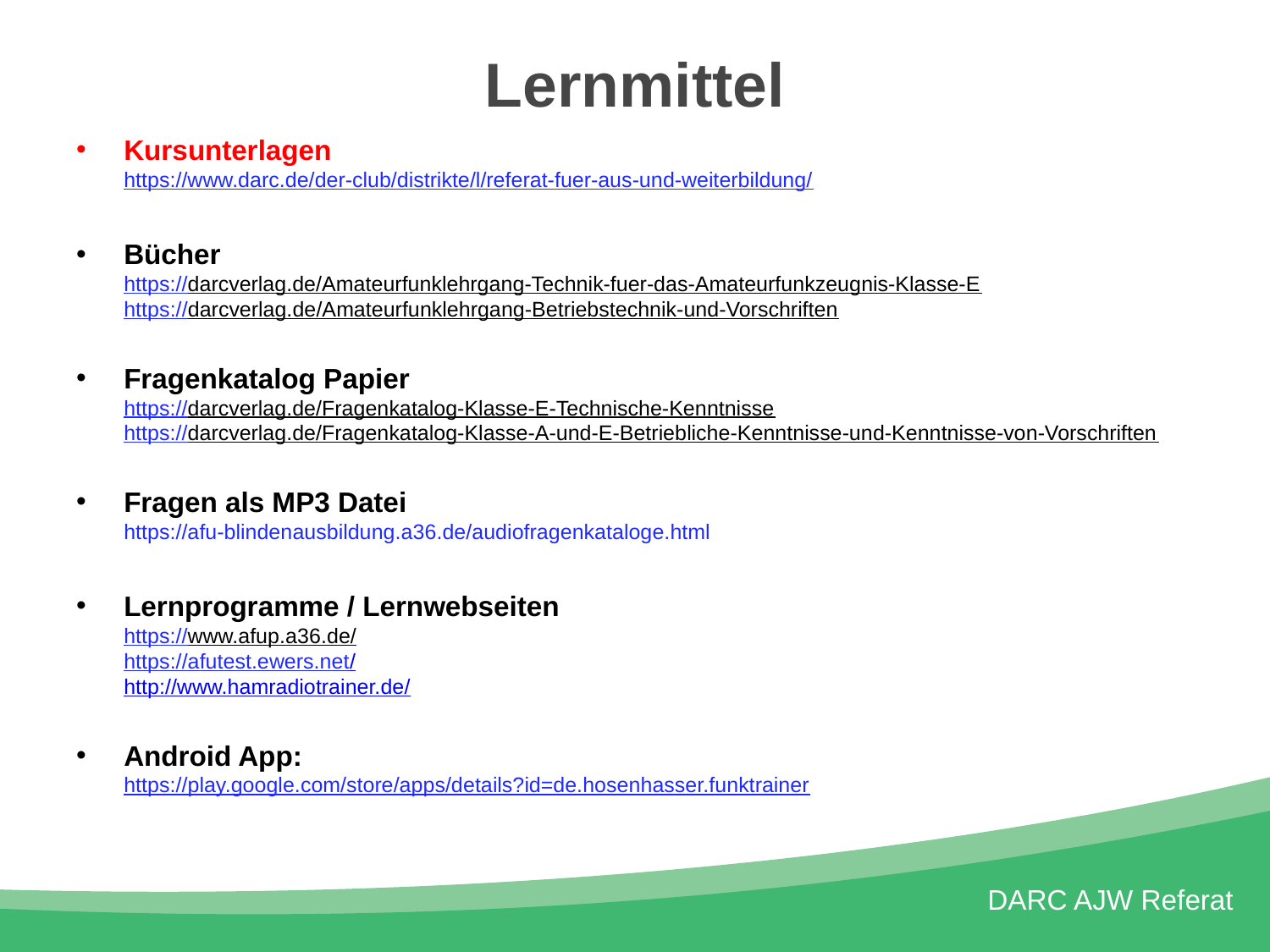

# Lernmittel
Kursunterlagen
https://www.darc.de/der-club/distrikte/l/referat-fuer-aus-und-weiterbildung/

Bücher
https://darcverlag.de/Amateurfunklehrgang-Technik-fuer-das-Amateurfunkzeugnis-Klasse-E
https://darcverlag.de/Amateurfunklehrgang-Betriebstechnik-und-Vorschriften
Fragenkatalog Papier
https://darcverlag.de/Fragenkatalog-Klasse-E-Technische-Kenntnisse
https://darcverlag.de/Fragenkatalog-Klasse-A-und-E-Betriebliche-Kenntnisse-und-Kenntnisse-von-Vorschriften
Fragen als MP3 Datei
https://afu-blindenausbildung.a36.de/audiofragenkataloge.html

Lernprogramme / Lernwebseiten
https://www.afup.a36.de/
https://afutest.ewers.net/
http://www.hamradiotrainer.de/
Android App:
https://play.google.com/store/apps/details?id=de.hosenhasser.funktrainer